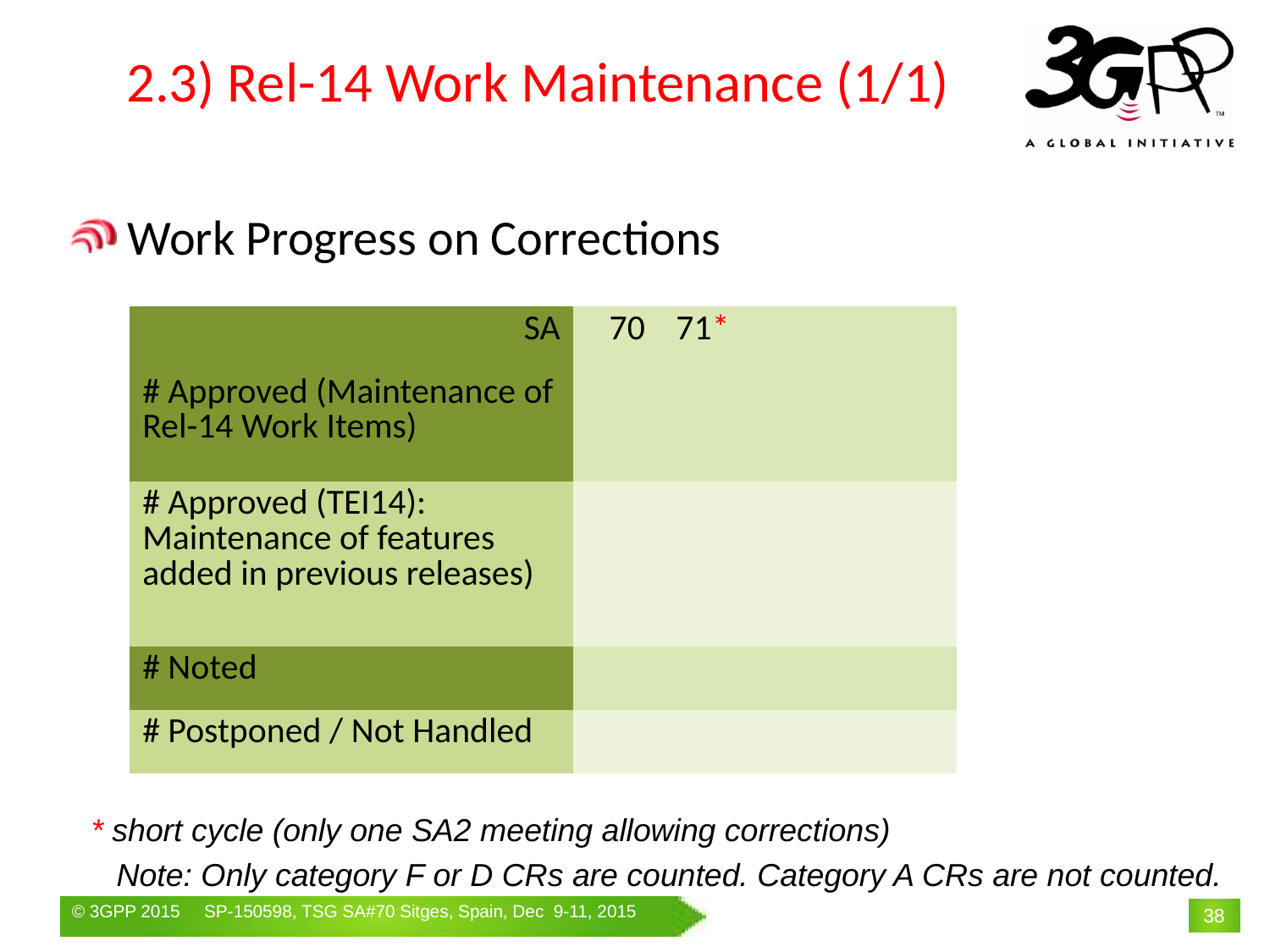

# 2.3) Rel-14 Work Maintenance (1/1)
 Work Progress on Corrections
| SA | 70 | 71\* |  |  |  |
| --- | --- | --- | --- | --- | --- |
| # Approved (Maintenance of Rel-14 Work Items) |  |  |  |  |  |
| # Approved (TEI14): Maintenance of features added in previous releases) |  |  |  |  |  |
| # Noted |  |  |  |  |  |
| # Postponed / Not Handled |  |  |  |  |  |
* short cycle (only one SA2 meeting allowing corrections)
Note: Only category F or D CRs are counted. Category A CRs are not counted.